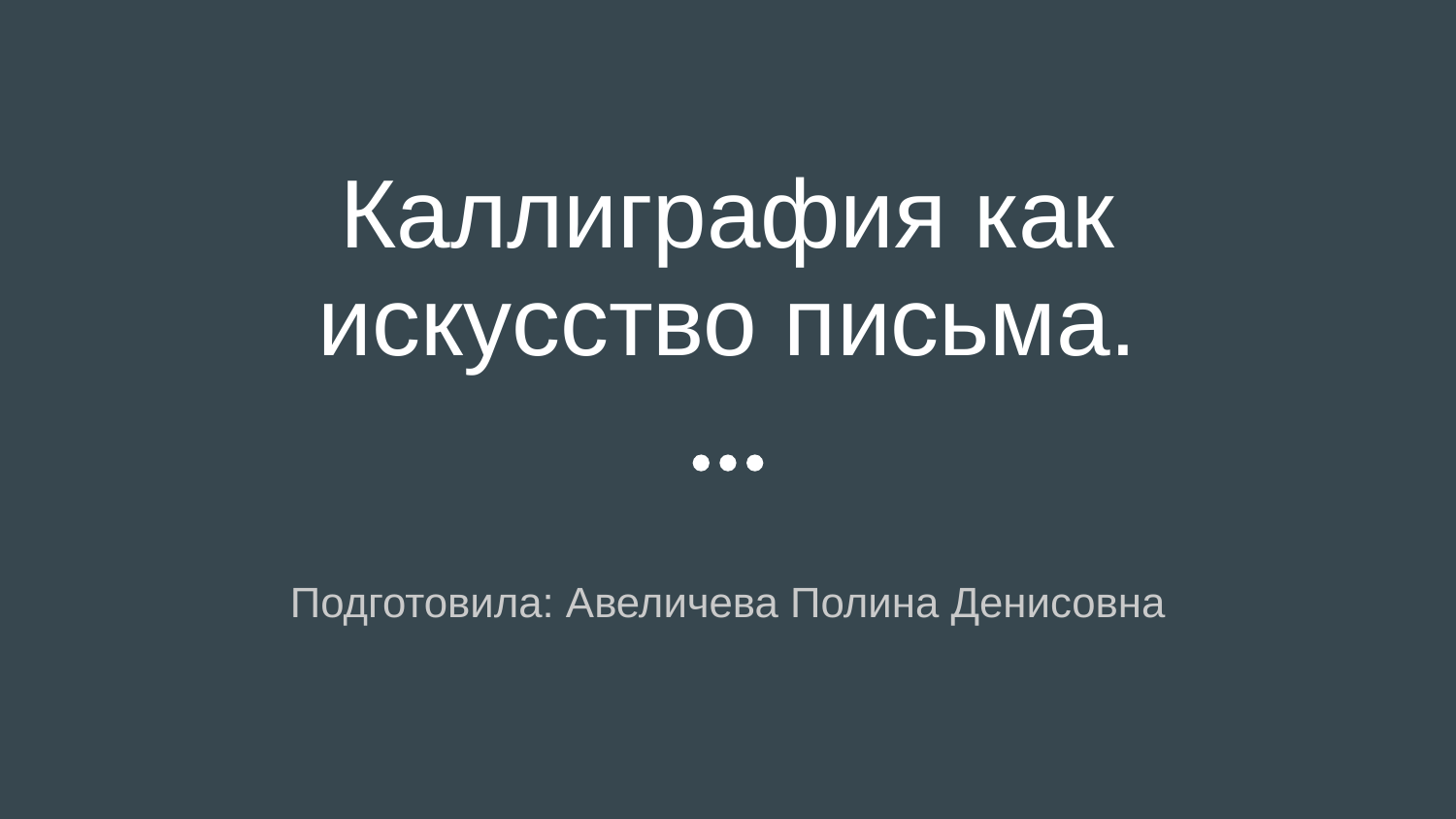

# Каллиграфия как искусство письма.
Подготовила: Авеличева Полина Денисовна